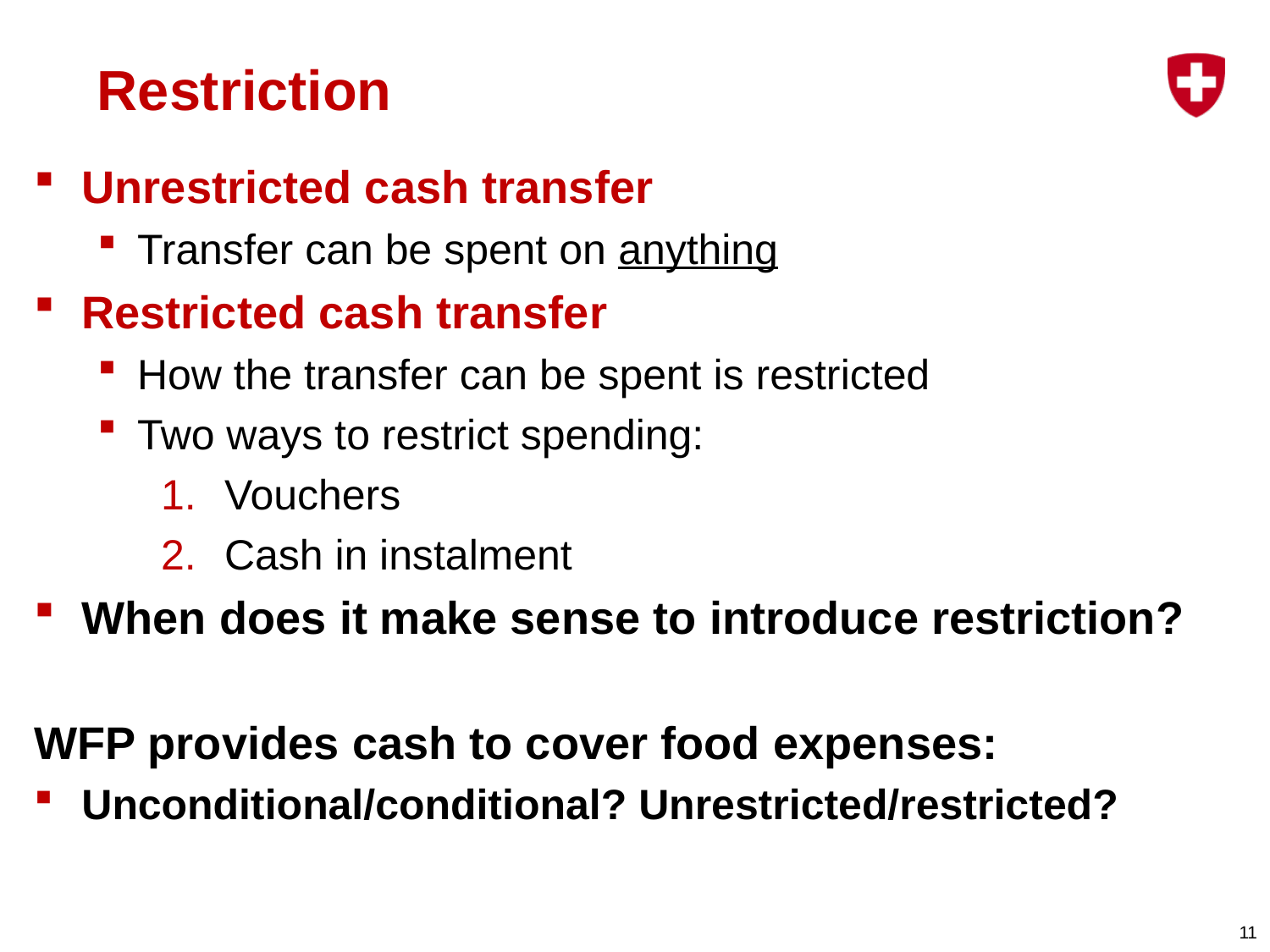

# Restriction
Unrestricted cash transfer
Transfer can be spent on anything
Restricted cash transfer
How the transfer can be spent is restricted
Two ways to restrict spending:
Vouchers
Cash in instalment
When does it make sense to introduce restriction?

WFP provides cash to cover food expenses:
Unconditional/conditional? Unrestricted/restricted?
11